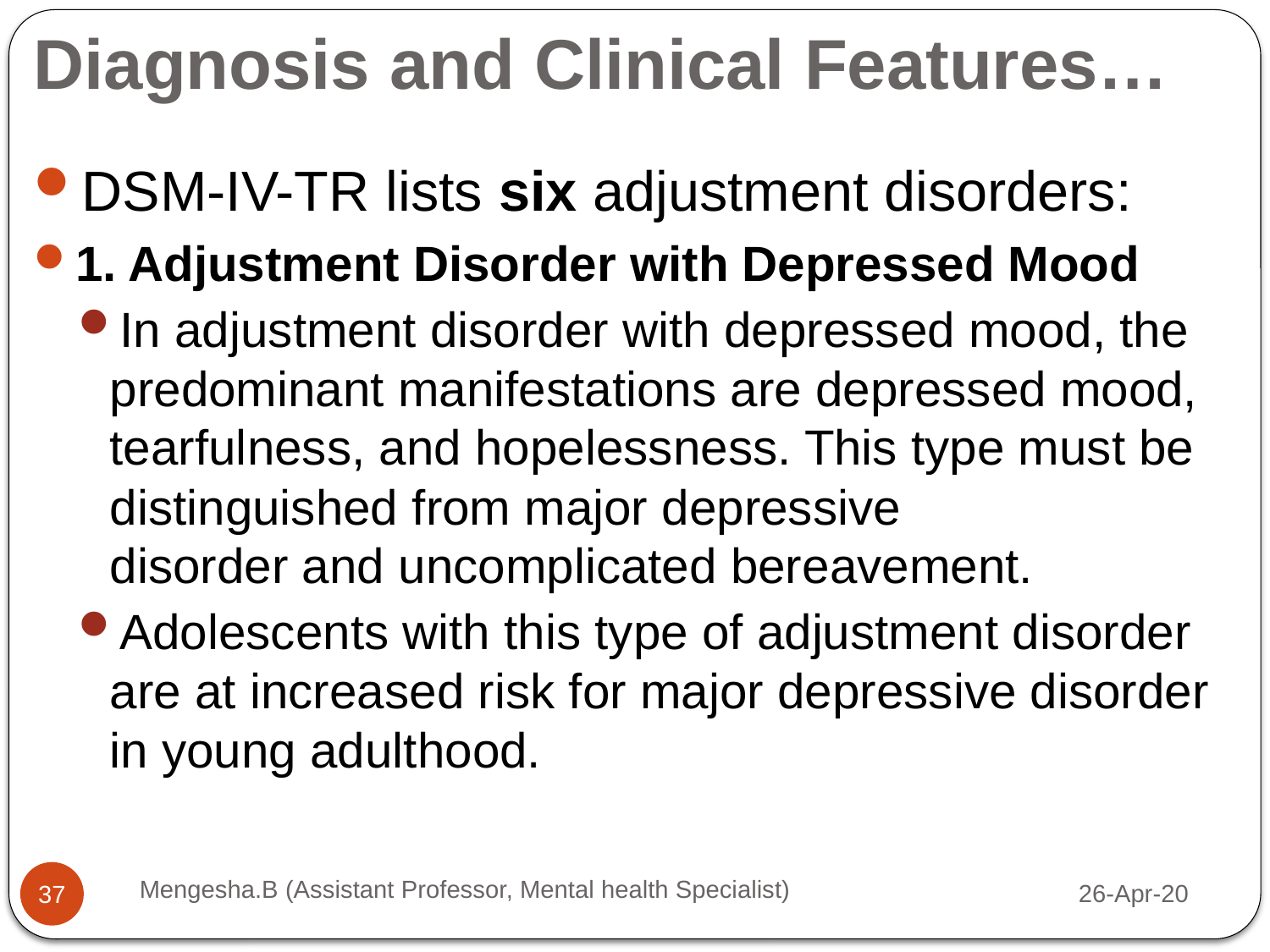

# Diagnosis and Clinical Features…
DSM-IV-TR lists six adjustment disorders:
1. Adjustment Disorder with Depressed Mood
In adjustment disorder with depressed mood, the predominant manifestations are depressed mood, tearfulness, and hopelessness. This type must be distinguished from major depressive
disorder and uncomplicated bereavement.
Adolescents with this type of adjustment disorder are at increased risk for major depressive disorder in young adulthood.
Mengesha.B (Assistant Professor, Mental health Specialist)
26-Apr-20
37